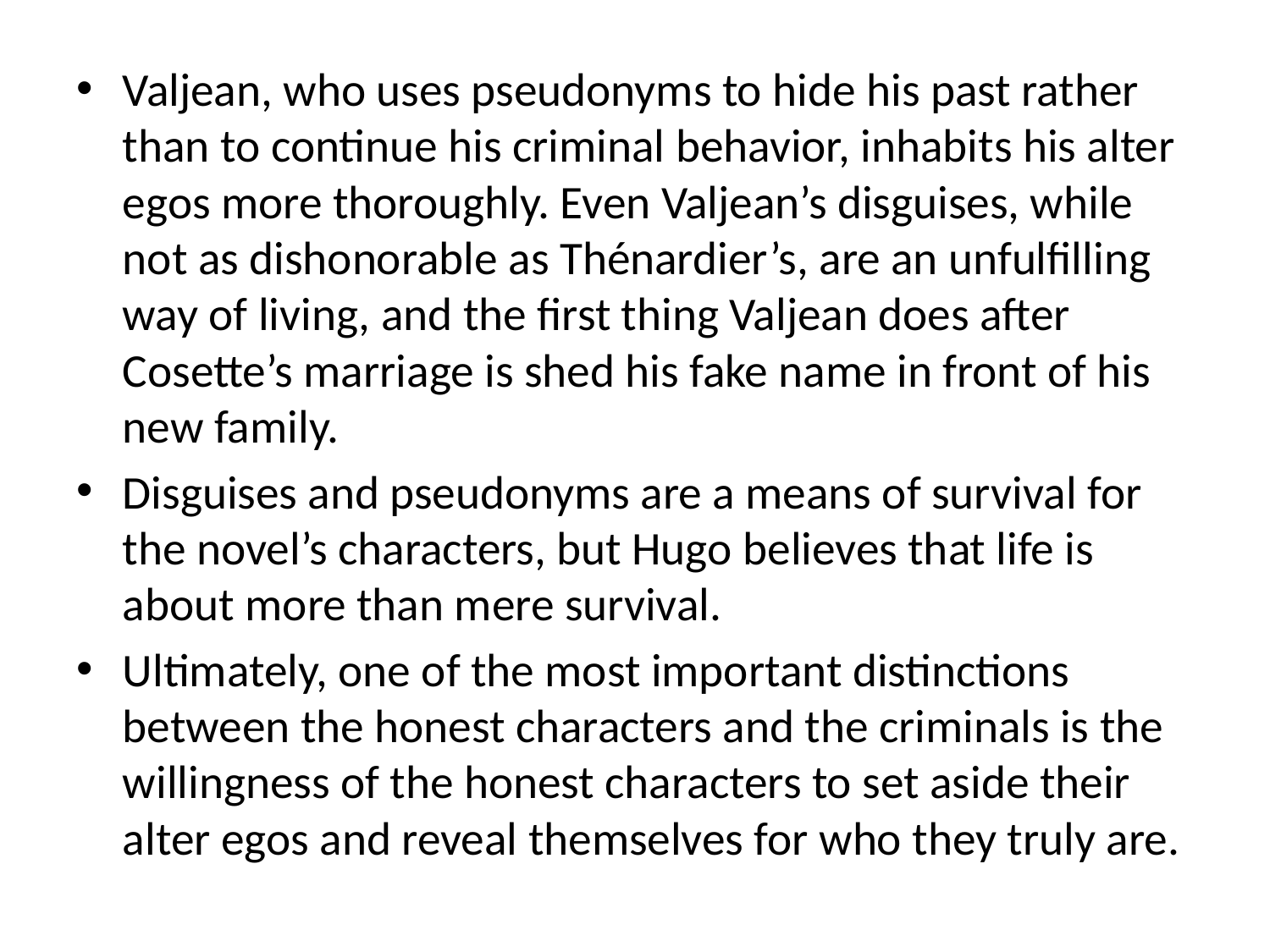

Valjean, who uses pseudonyms to hide his past rather than to continue his criminal behavior, inhabits his alter egos more thoroughly. Even Valjean’s disguises, while not as dishonorable as Thénardier’s, are an unfulfilling way of living, and the first thing Valjean does after Cosette’s marriage is shed his fake name in front of his new family.
Disguises and pseudonyms are a means of survival for the novel’s characters, but Hugo believes that life is about more than mere survival.
Ultimately, one of the most important distinctions between the honest characters and the criminals is the willingness of the honest characters to set aside their alter egos and reveal themselves for who they truly are.